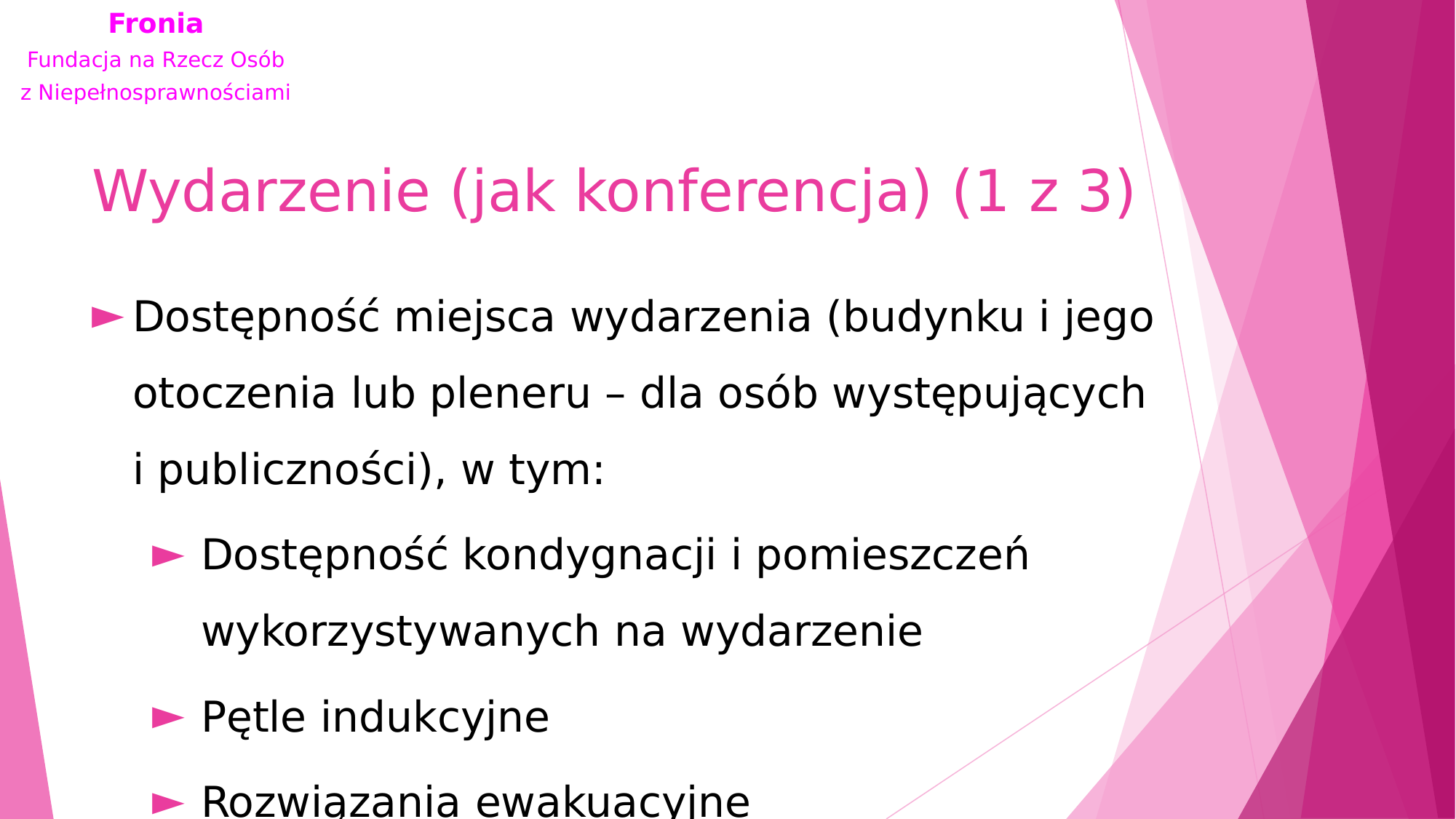

# Wydarzenie (jak konferencja) (1 z 3)
Dostępność miejsca wydarzenia (budynku i jego otoczenia lub pleneru – dla osób występujących i publiczności), w tym:
Dostępność kondygnacji i pomieszczeń wykorzystywanych na wydarzenie
Pętle indukcyjne
Rozwiązania ewakuacyjne